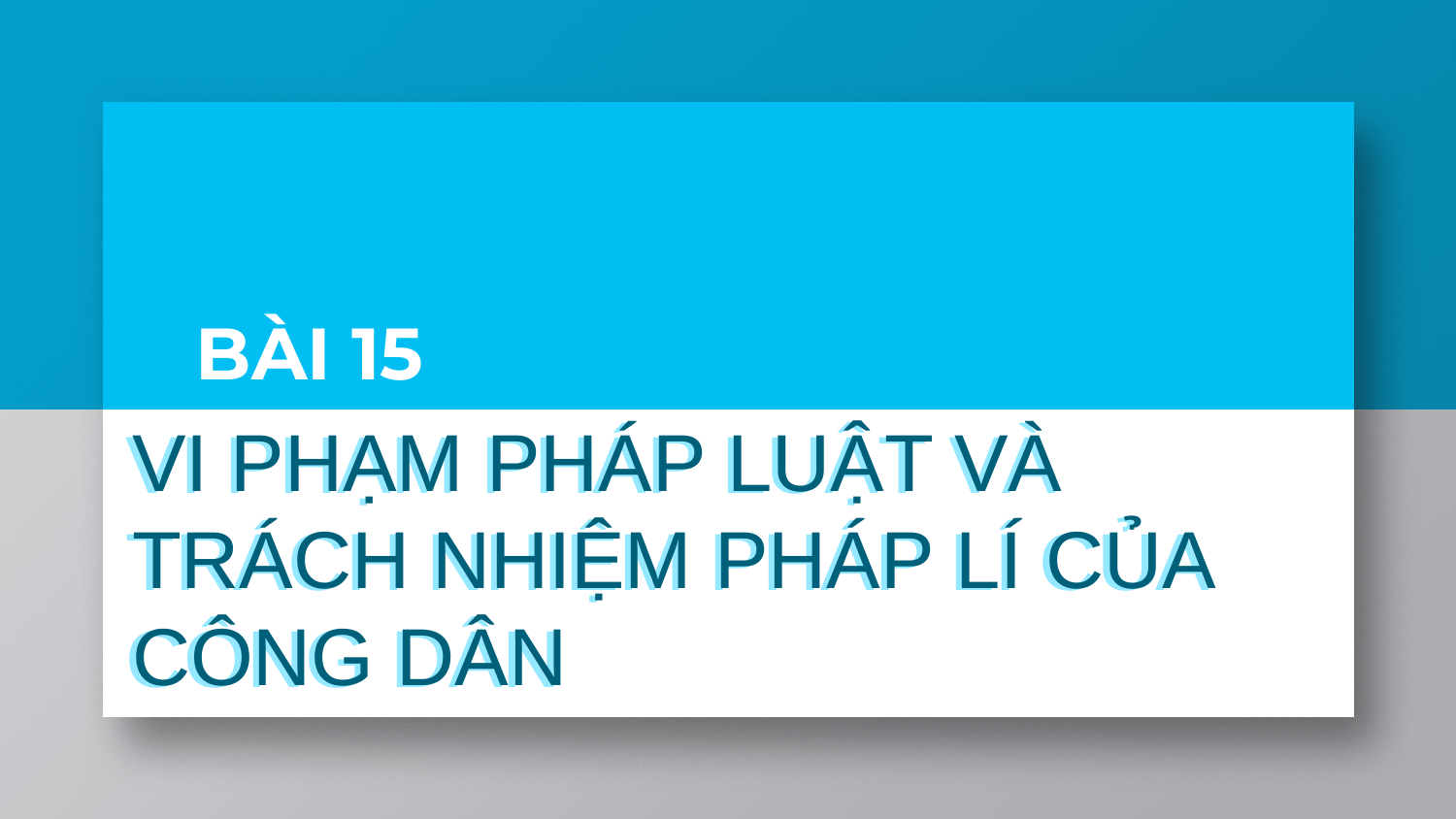

# BÀI 15
VI PHẠM PHÁP LUẬT VÀ TRÁCH NHIỆM PHÁP LÍ CỦA CÔNG DÂN
VI PHẠM PHÁP LUẬT VÀ TRÁCH NHIỆM PHÁP LÍ CỦA CÔNG DÂN